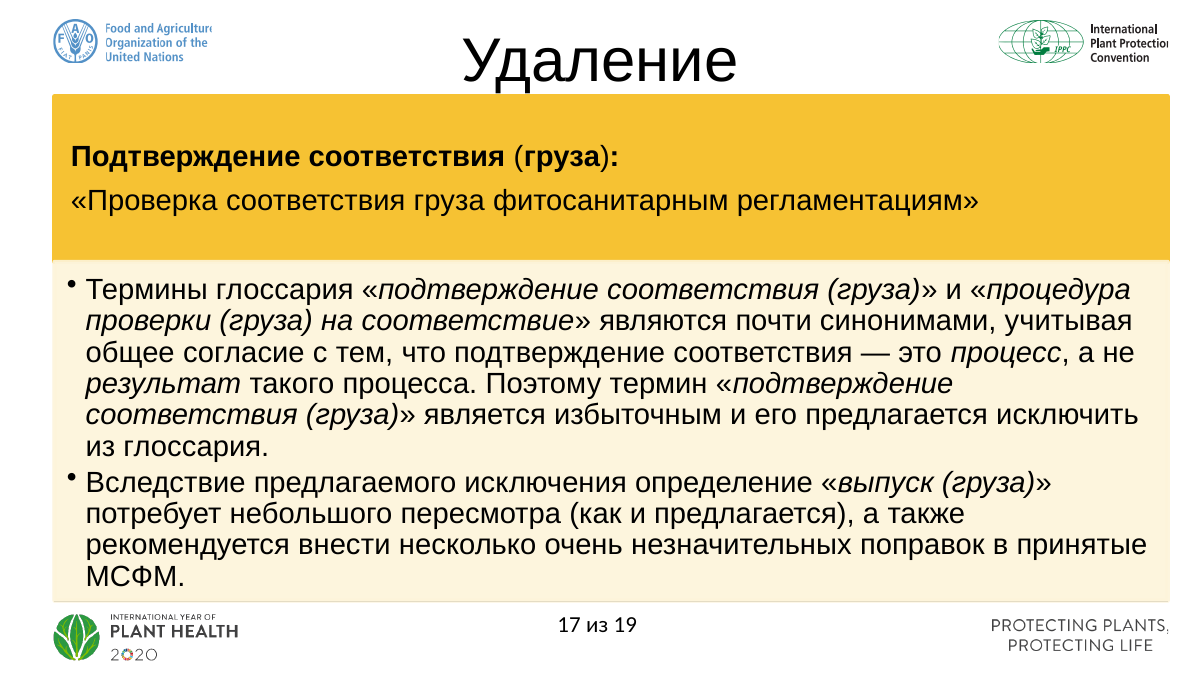

Удаление
Подтверждение соответствия (груза):
«Проверка соответствия груза фитосанитарным регламентациям»
Термины глоссария «подтверждение соответствия (груза)» и «процедура проверки (груза) на соответствие» являются почти синонимами, учитывая общее согласие с тем, что подтверждение соответствия — это процесс, а не результат такого процесса. Поэтому термин «подтверждение соответствия (груза)» является избыточным и его предлагается исключить из глоссария.
Вследствие предлагаемого исключения определение «выпуск (груза)» потребует небольшого пересмотра (как и предлагается), а также рекомендуется внести несколько очень незначительных поправок в принятые МСФМ.

17 из 19